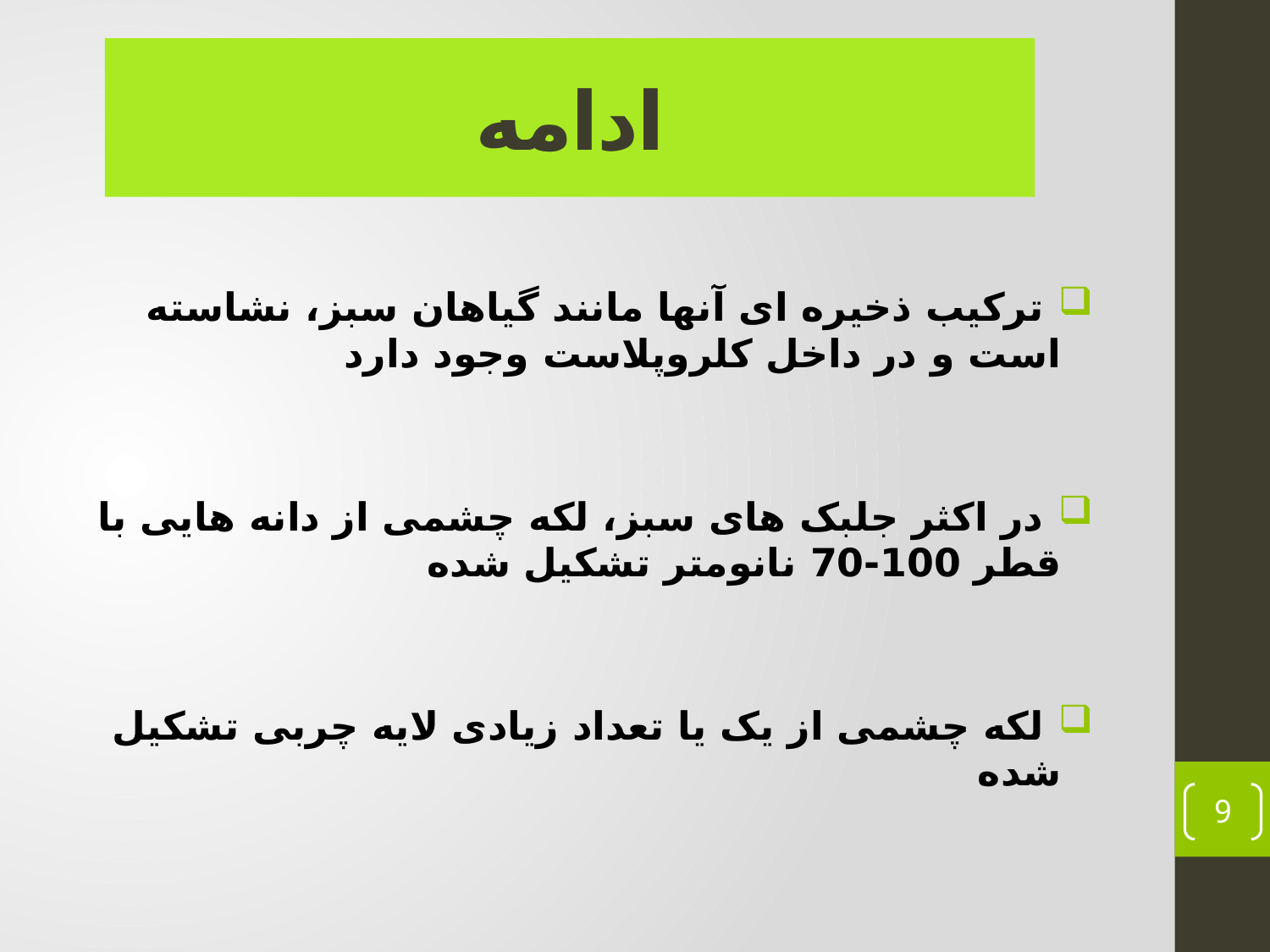

# ادامه

 ترکیب ذخیره ای آنها مانند گیاهان سبز، نشاسته است و در داخل کلروپلاست وجود دارد

 در اکثر جلبک های سبز، لکه چشمی از دانه هایی با قطر 100-70 نانومتر تشکیل شده

 لکه چشمی از یک یا تعداد زیادی لایه چربی تشکیل شده
9